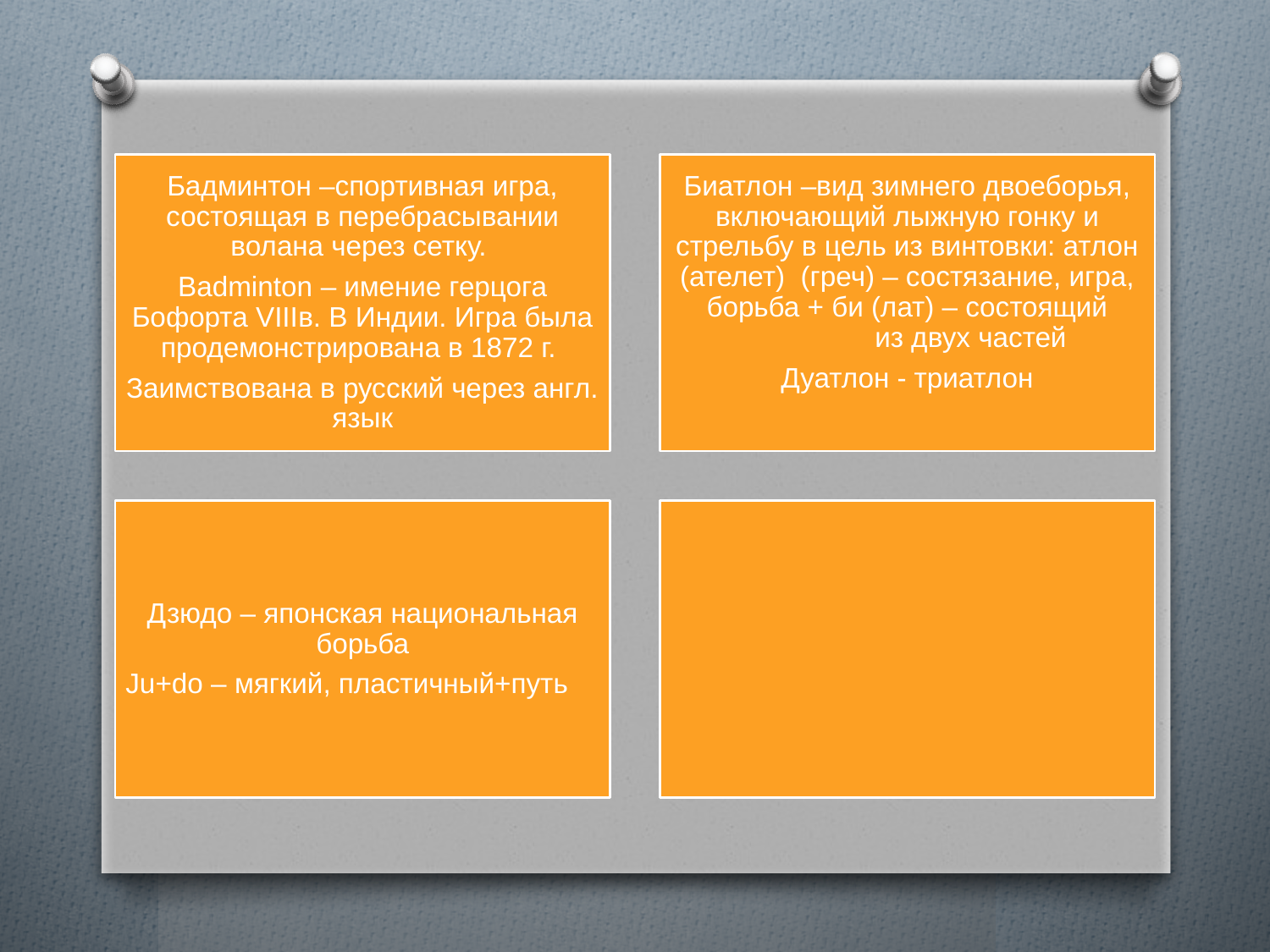

Бадминтон –спортивная игра, состоящая в перебрасывании волана через сетку.
Badminton – имение герцога Бофорта VIIIв. В Индии. Игра была продемонстрирована в 1872 г.
Заимствована в русский через англ. язык
Биатлон –вид зимнего двоеборья, включающий лыжную гонку и стрельбу в цель из винтовки: атлон (ателет)  (греч) – состязание, игра, борьба + би (лат) – состоящий	 из двух частей
Дуатлон - триатлон

Дзюдо – японская национальная борьба
Ju+do – мягкий, пластичный+путь